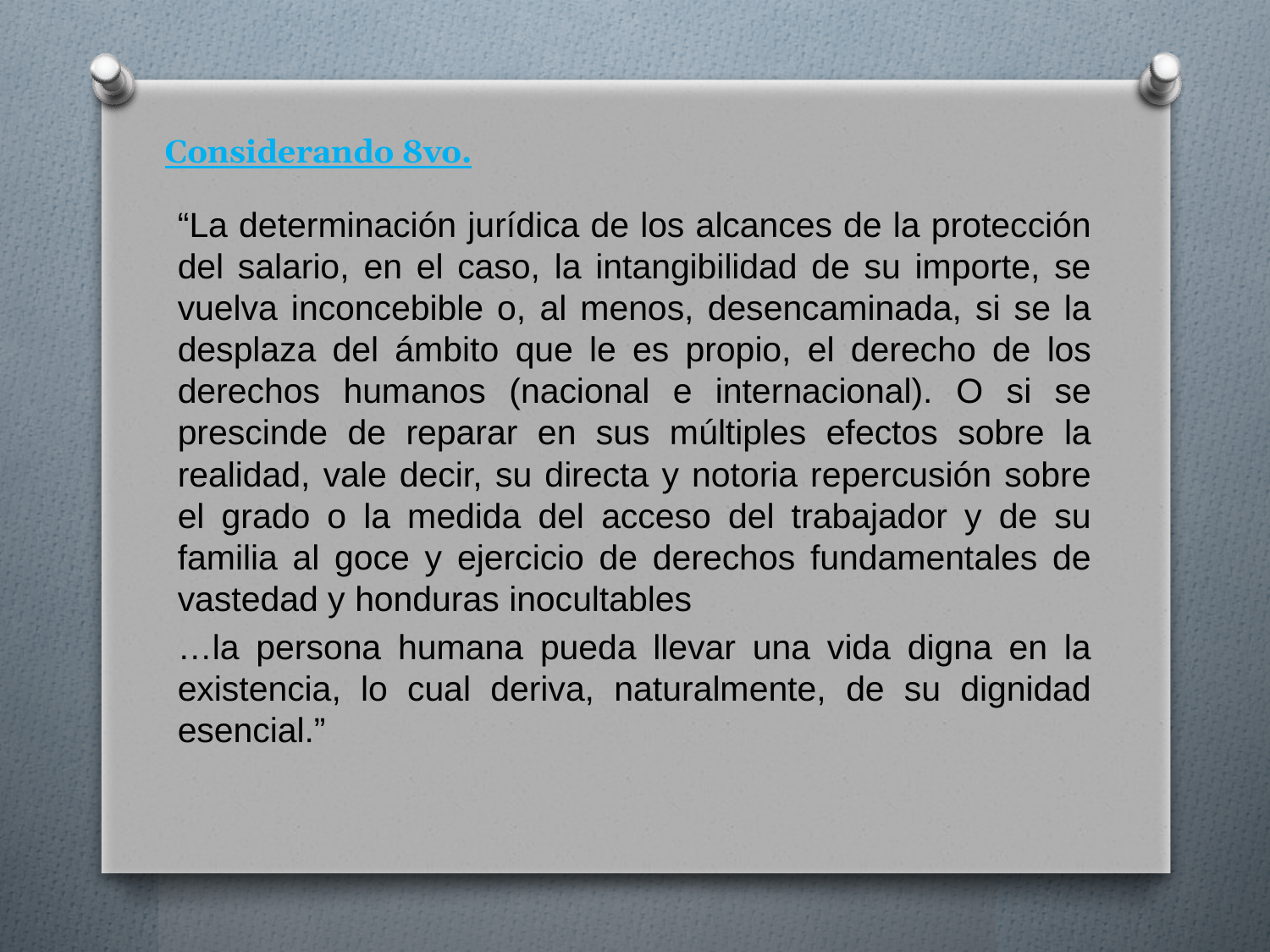

# Considerando 8vo.
“La determinación jurídica de los alcances de la protección del salario, en el caso, la intangibilidad de su importe, se vuelva inconcebible o, al menos, desencaminada, si se la desplaza del ámbito que le es propio, el derecho de los derechos humanos (nacional e internacional). O si se prescinde de reparar en sus múltiples efectos sobre la realidad, vale decir, su directa y notoria repercusión sobre el grado o la medida del acceso del trabajador y de su familia al goce y ejercicio de derechos fundamentales de vastedad y honduras inocultables
…la persona humana pueda llevar una vida digna en la existencia, lo cual deriva, naturalmente, de su dignidad esencial.”